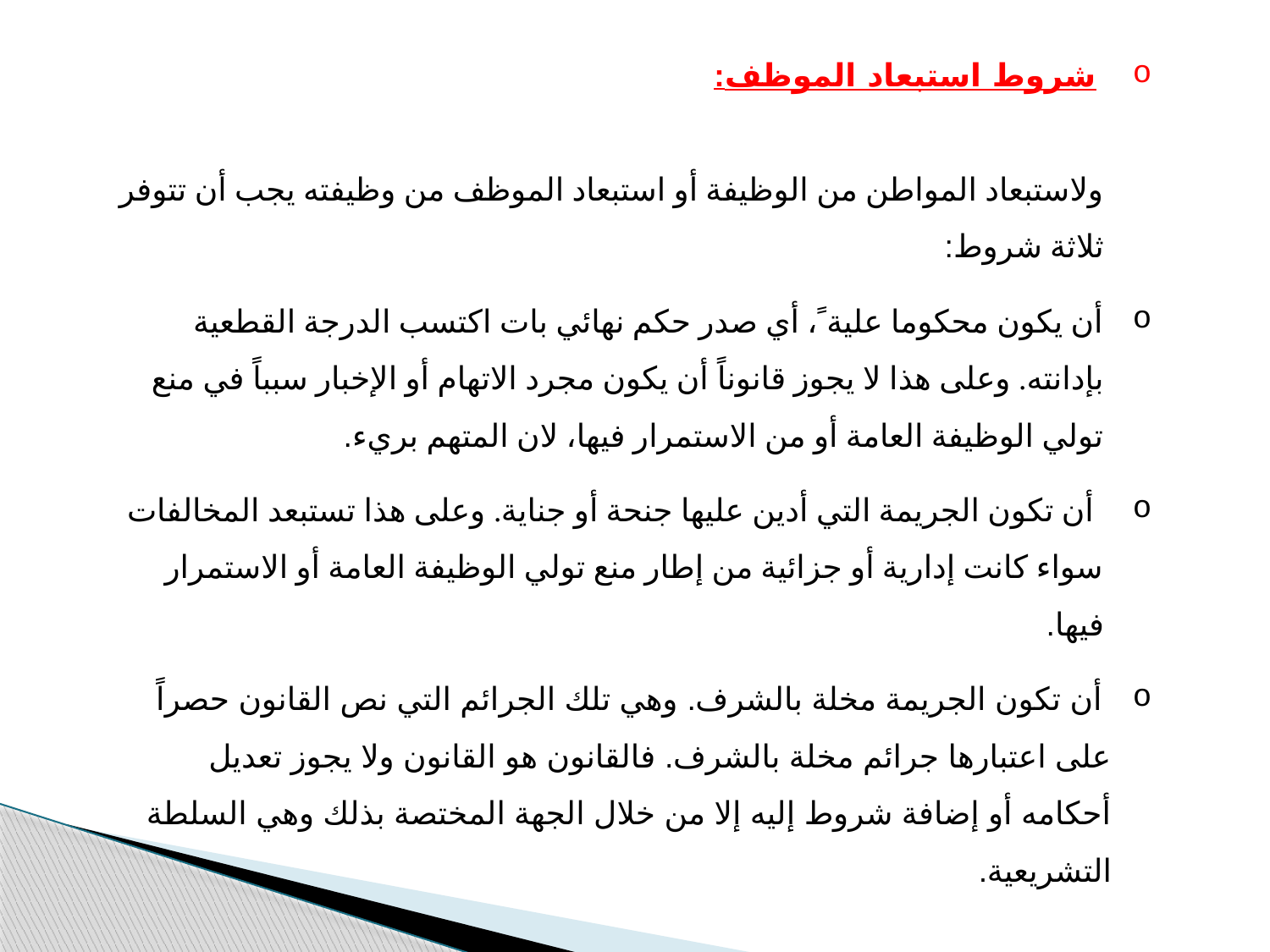

شروط استبعاد الموظف:
ولاستبعاد المواطن من الوظيفة أو استبعاد الموظف من وظيفته يجب أن تتوفر ثلاثة شروط:
أن يكون محكوما علية ً، أي صدر حكم نهائي بات اكتسب الدرجة القطعية بإدانته. وعلى هذا لا يجوز قانوناً أن يكون مجرد الاتهام أو الإخبار سبباً في منع تولي الوظيفة العامة أو من الاستمرار فيها، لان المتهم بريء.
 أن تكون الجريمة التي أدين عليها جنحة أو جناية. وعلى هذا تستبعد المخالفات سواء كانت إدارية أو جزائية من إطار منع تولي الوظيفة العامة أو الاستمرار فيها.
 أن تكون الجريمة مخلة بالشرف. وهي تلك الجرائم التي نص القانون حصراً على اعتبارها جرائم مخلة بالشرف. فالقانون هو القانون ولا يجوز تعديل أحكامه أو إضافة شروط إليه إلا من خلال الجهة المختصة بذلك وهي السلطة التشريعية.